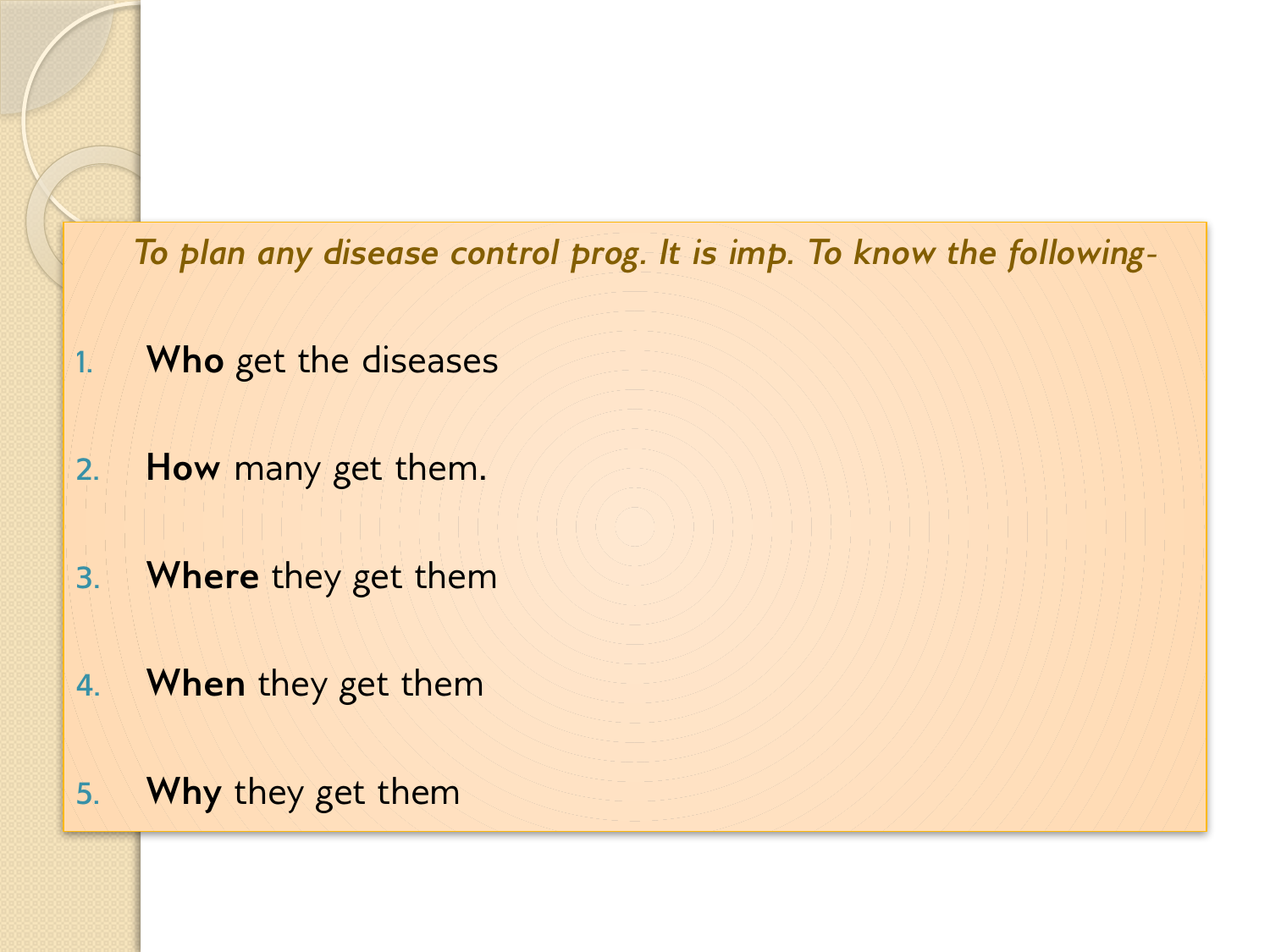

#
To plan any disease control prog. It is imp. To know the following-

Who get the diseases

How many get them.

Where they get them

When they get them

Why they get them